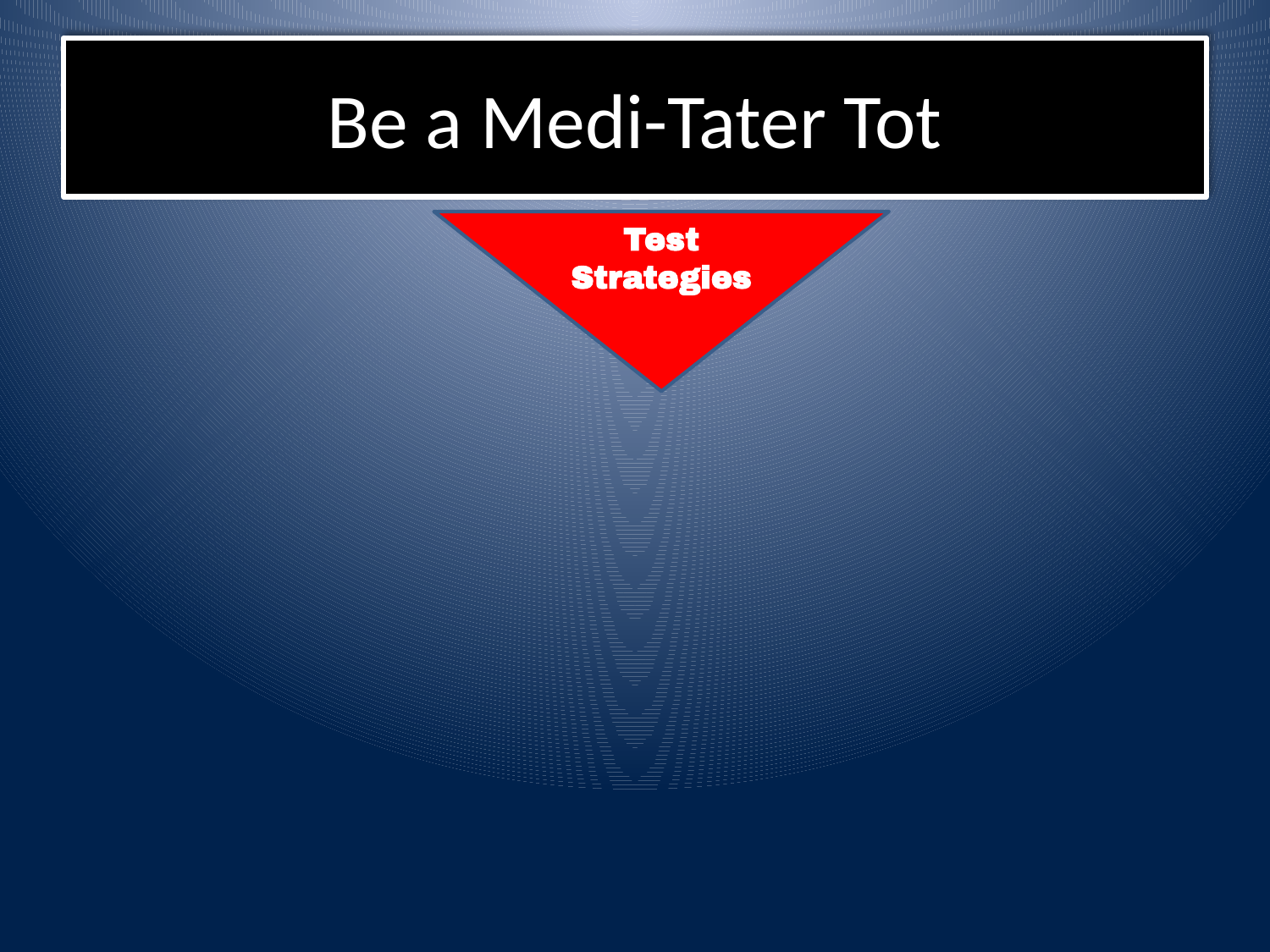

# Be a Medi-Tater Tot
Test Strategies